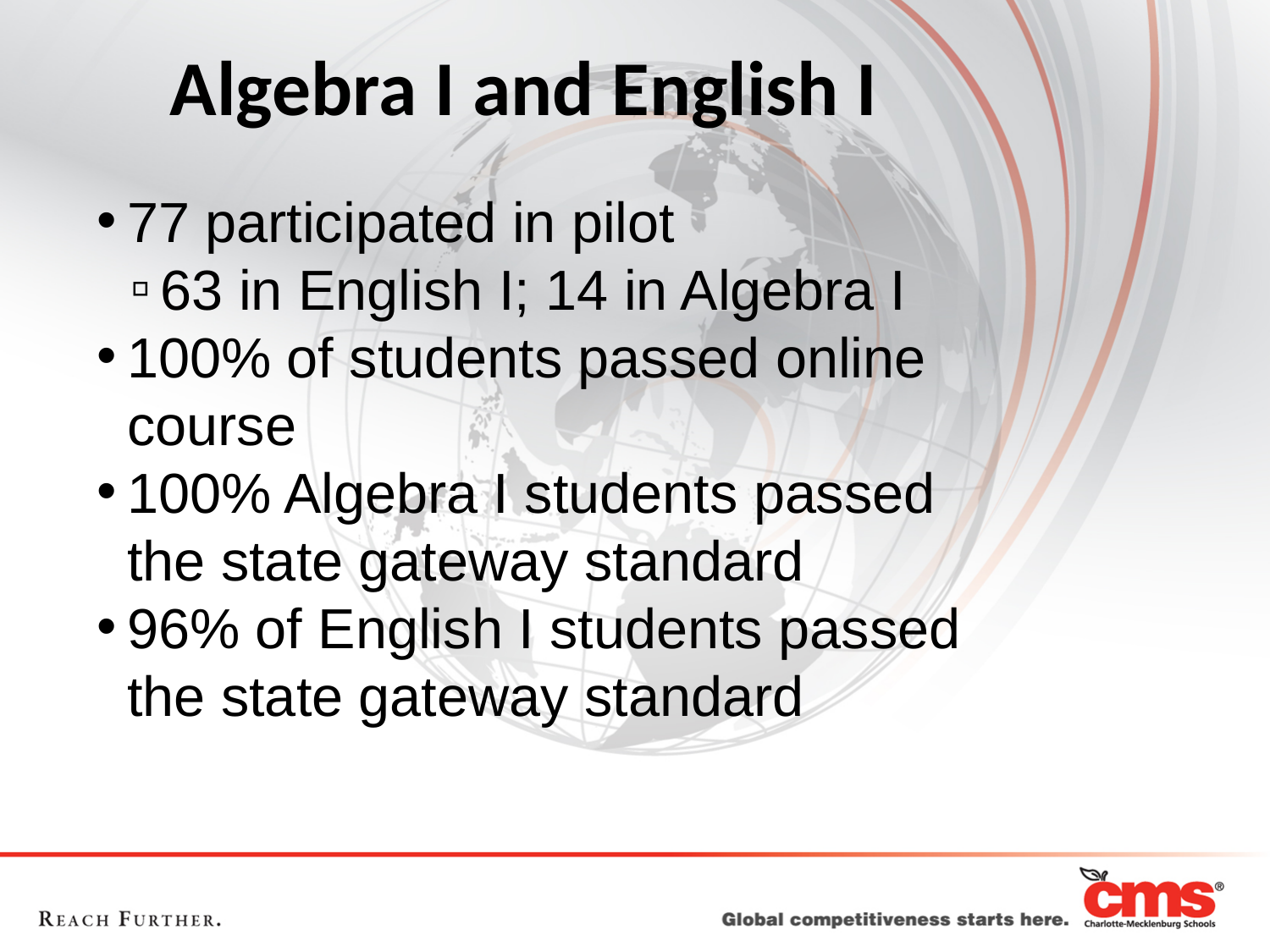

# Algebra I and English I
77 participated in pilot
63 in English I; 14 in Algebra I
100% of students passed online course
100% Algebra I students passed the state gateway standard
96% of English I students passed the state gateway standard